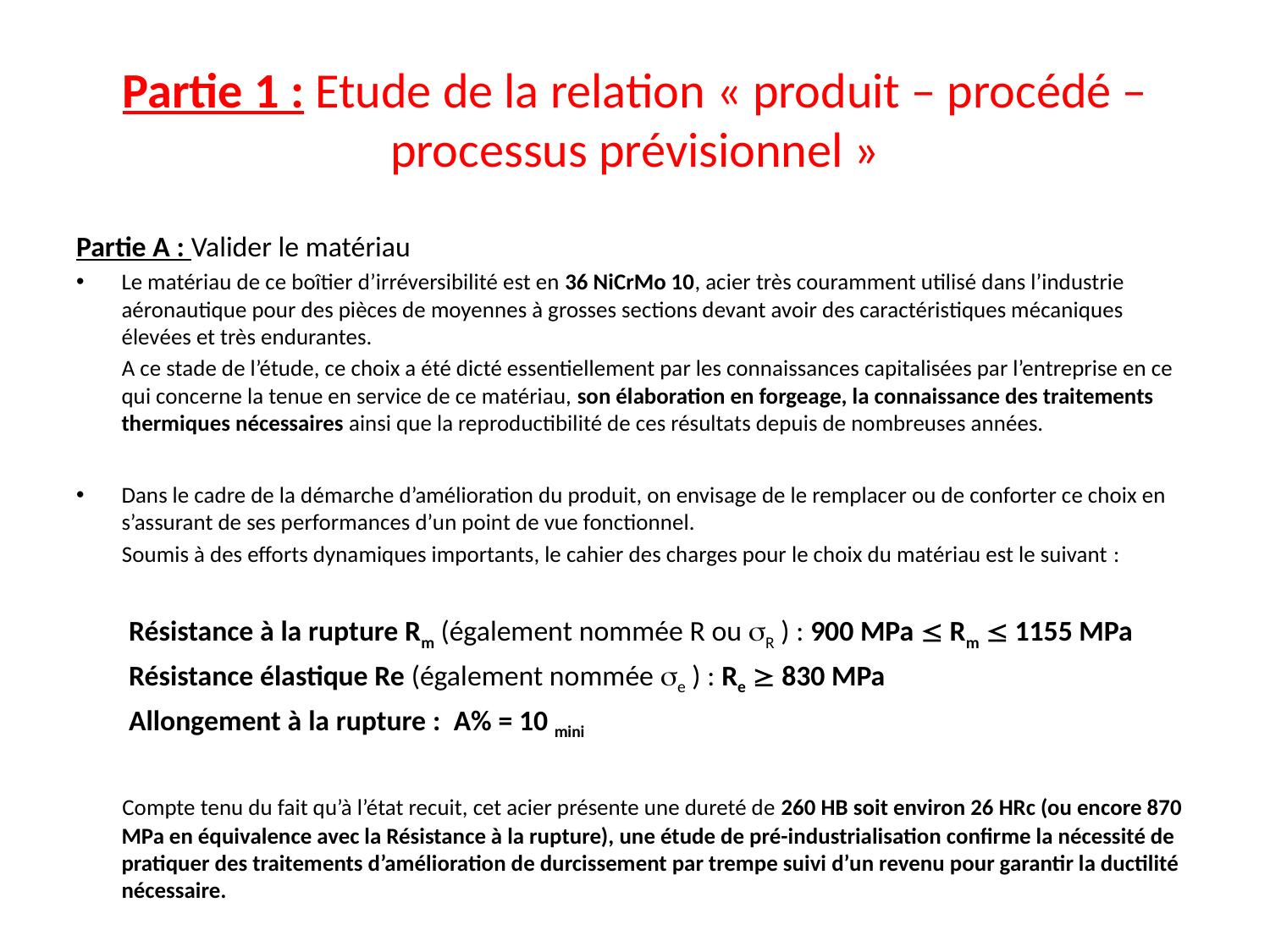

# Partie 1 : Etude de la relation « produit – procédé – processus prévisionnel »
Partie A : Valider le matériau
Le matériau de ce boîtier d’irréversibilité est en 36 NiCrMo 10, acier très couramment utilisé dans l’industrie aéronautique pour des pièces de moyennes à grosses sections devant avoir des caractéristiques mécaniques élevées et très endurantes.
         A ce stade de l’étude, ce choix a été dicté essentiellement par les connaissances capitalisées par l’entreprise en ce qui concerne la tenue en service de ce matériau, son élaboration en forgeage, la connaissance des traitements thermiques nécessaires ainsi que la reproductibilité de ces résultats depuis de nombreuses années.

Dans le cadre de la démarche d’amélioration du produit, on envisage de le remplacer ou de conforter ce choix en s’assurant de ses performances d’un point de vue fonctionnel.
         Soumis à des efforts dynamiques importants, le cahier des charges pour le choix du matériau est le suivant :

        Résistance à la rupture Rm (également nommée R ou σR ) : 900 MPa ≤ Rm ≤ 1155 MPa
        Résistance élastique Re (également nommée σe ) : Re ≥ 830 MPa
        Allongement à la rupture :  A% = 10 mini

       Compte tenu du fait qu’à l’état recuit, cet acier présente une dureté de 260 HB soit environ 26 HRc (ou encore 870 MPa en équivalence avec la Résistance à la rupture), une étude de pré-industrialisation confirme la nécessité de pratiquer des traitements d’amélioration de durcissement par trempe suivi d’un revenu pour garantir la ductilité nécessaire.